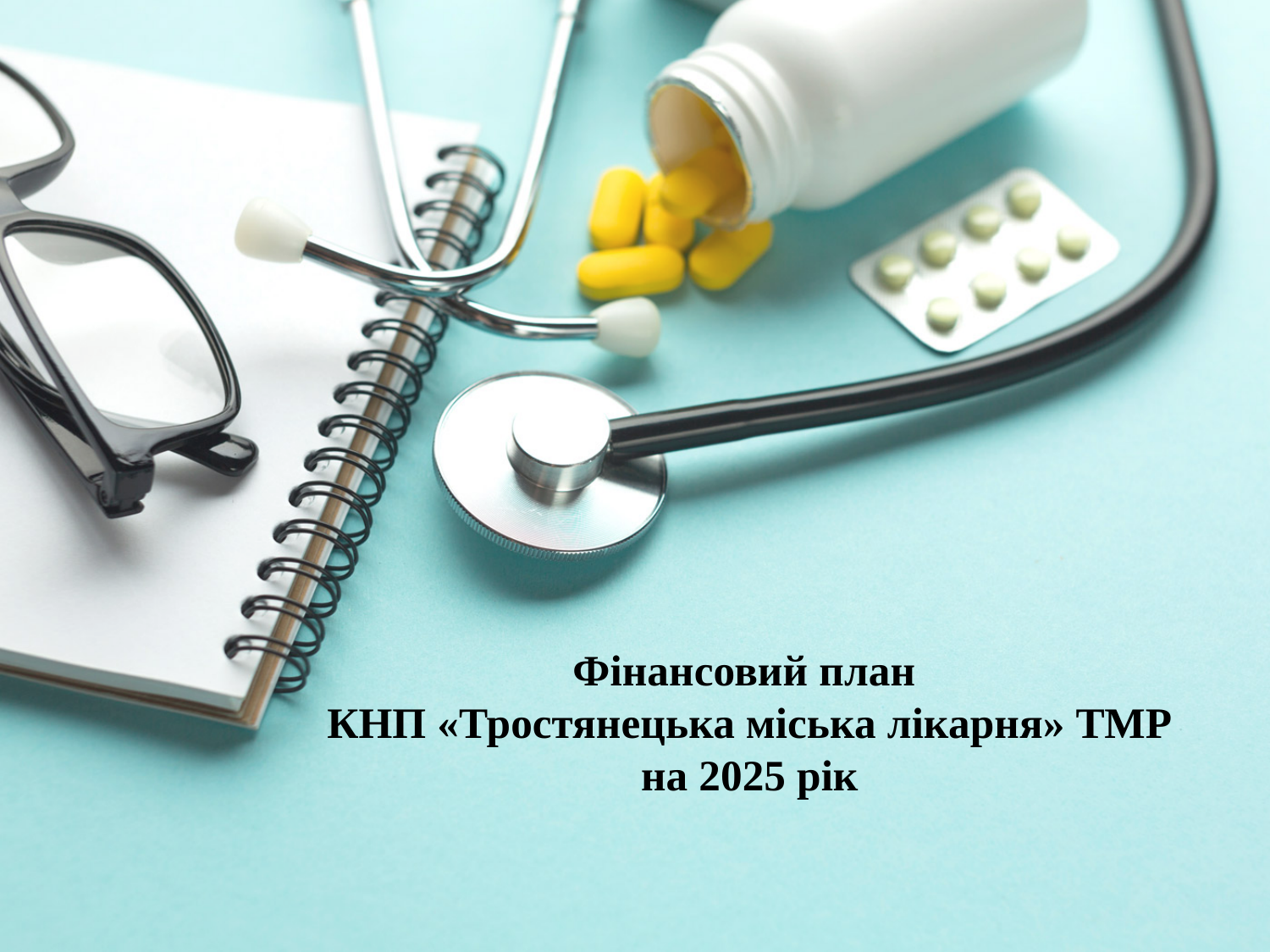

# Фінансовий план КНП «Тростянецька міська лікарня» ТМР на 2025 рік